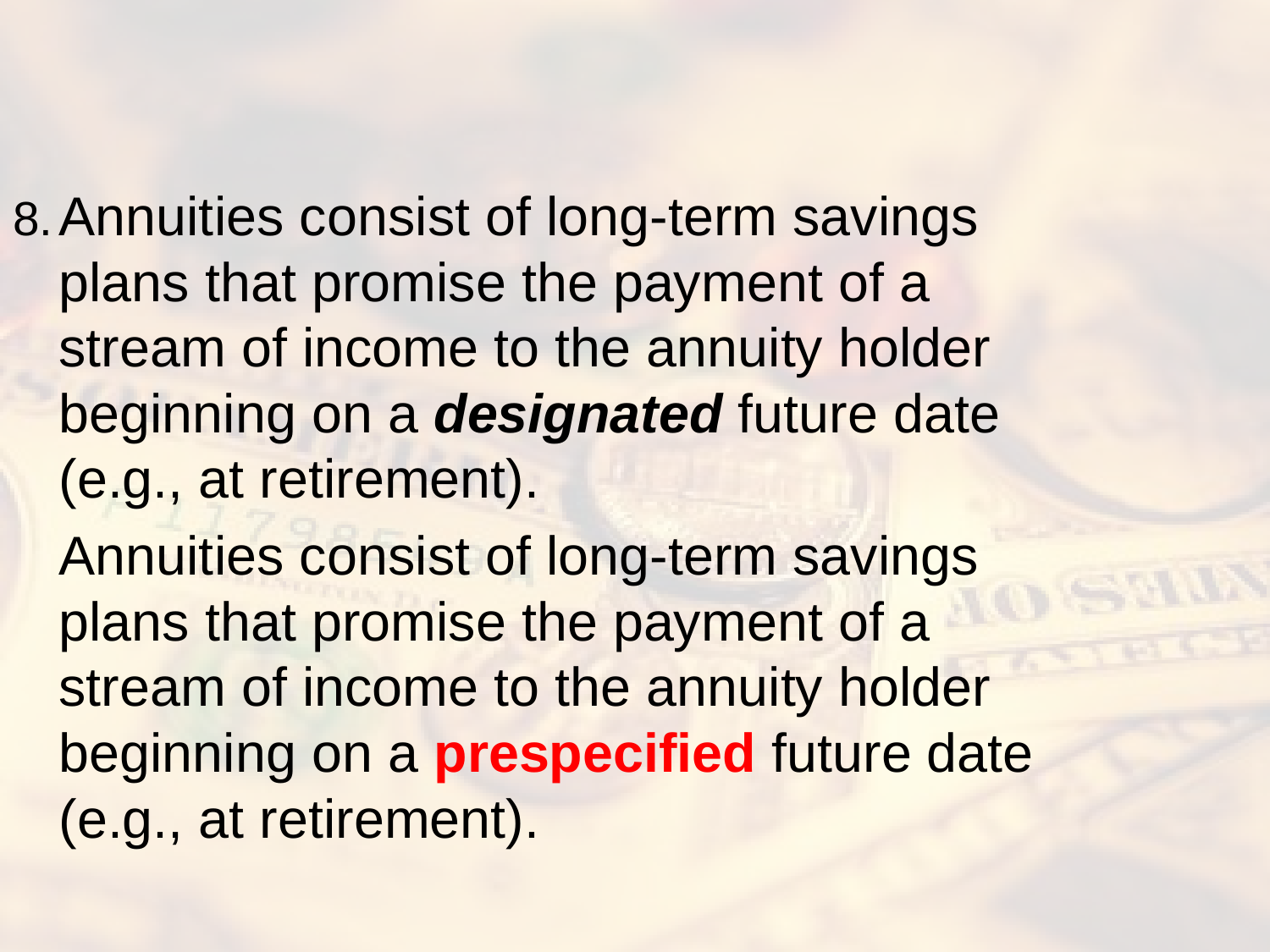

#

8.	Annuities consist of long-term savings plans that promise the payment of a stream of income to the annuity holder beginning on a designated future date (e.g., at retirement).
	Annuities consist of long-term savings plans that promise the payment of a stream of income to the annuity holder beginning on a prespecified future date (e.g., at retirement).